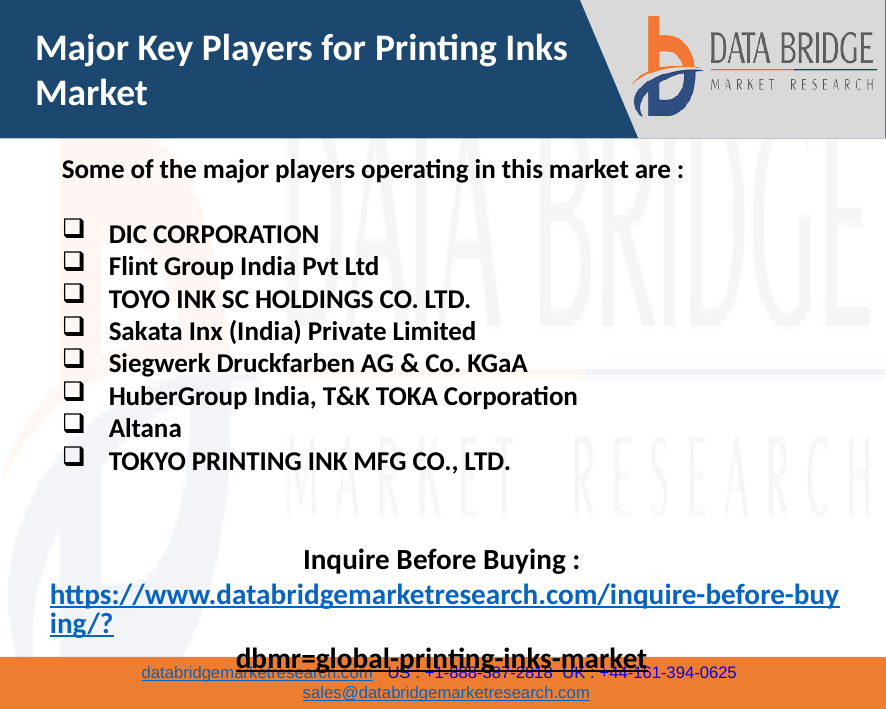

Major Key Players for Printing Inks Market

Some of the major players operating in this market are :

DIC CORPORATION
Flint Group India Pvt Ltd
TOYO INK SC HOLDINGS CO. LTD.
Sakata Inx (India) Private Limited
Siegwerk Druckfarben AG & Co. KGaA
HuberGroup India, T&K TOKA Corporation
Altana
TOKYO PRINTING INK MFG CO., LTD.

Inquire Before Buying : https://www.databridgemarketresearch.com/inquire-before-buying/?dbmr=global-printing-inks-market
5